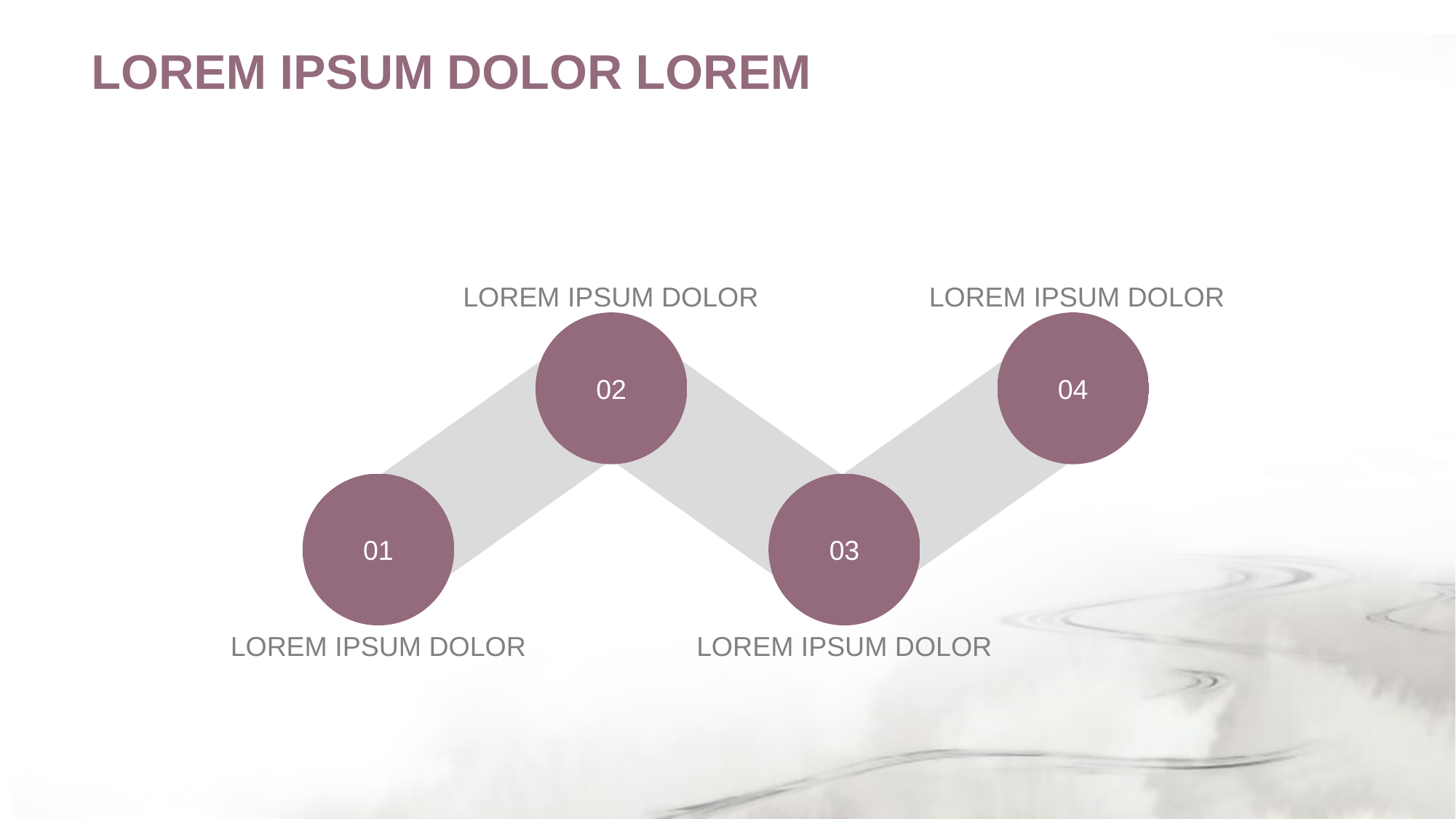

LOREM IPSUM DOLOR LOREM
LOREM IPSUM DOLOR
LOREM IPSUM DOLOR
02
04

01
03
LOREM IPSUM DOLOR
LOREM IPSUM DOLOR